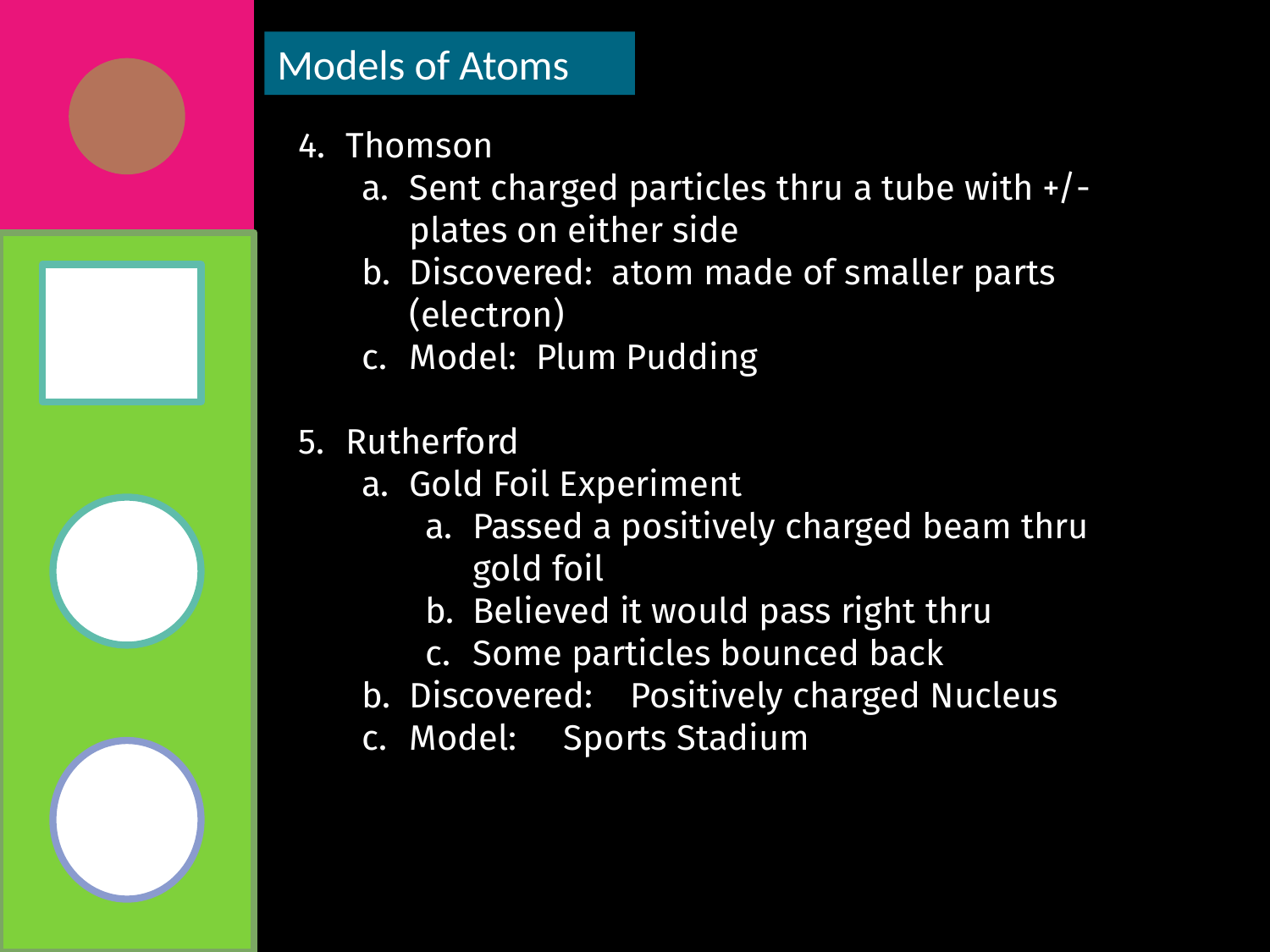

Models of Atoms
Thomson
Sent charged particles thru a tube with +/- plates on either side
Discovered:  atom made of smaller parts (electron)
Model:  Plum Pudding

Rutherford
Gold Foil Experiment
Passed a positively charged beam thru gold foil
Believed it would pass right thru
Some particles bounced back
Discovered:    Positively charged Nucleus
Model:     Sports Stadium